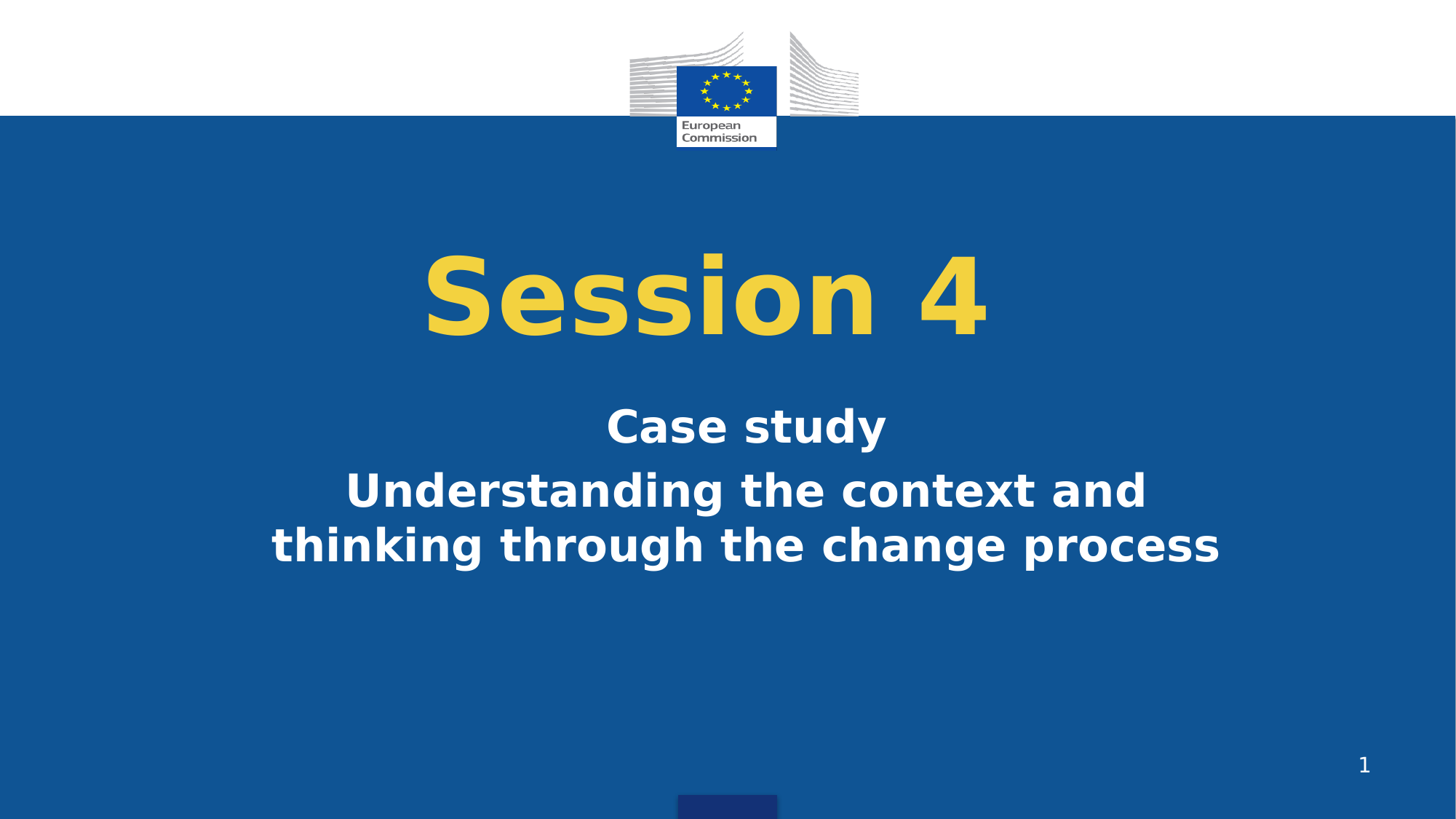

# Session 4
Case study
Understanding the context and thinking through the change process
1